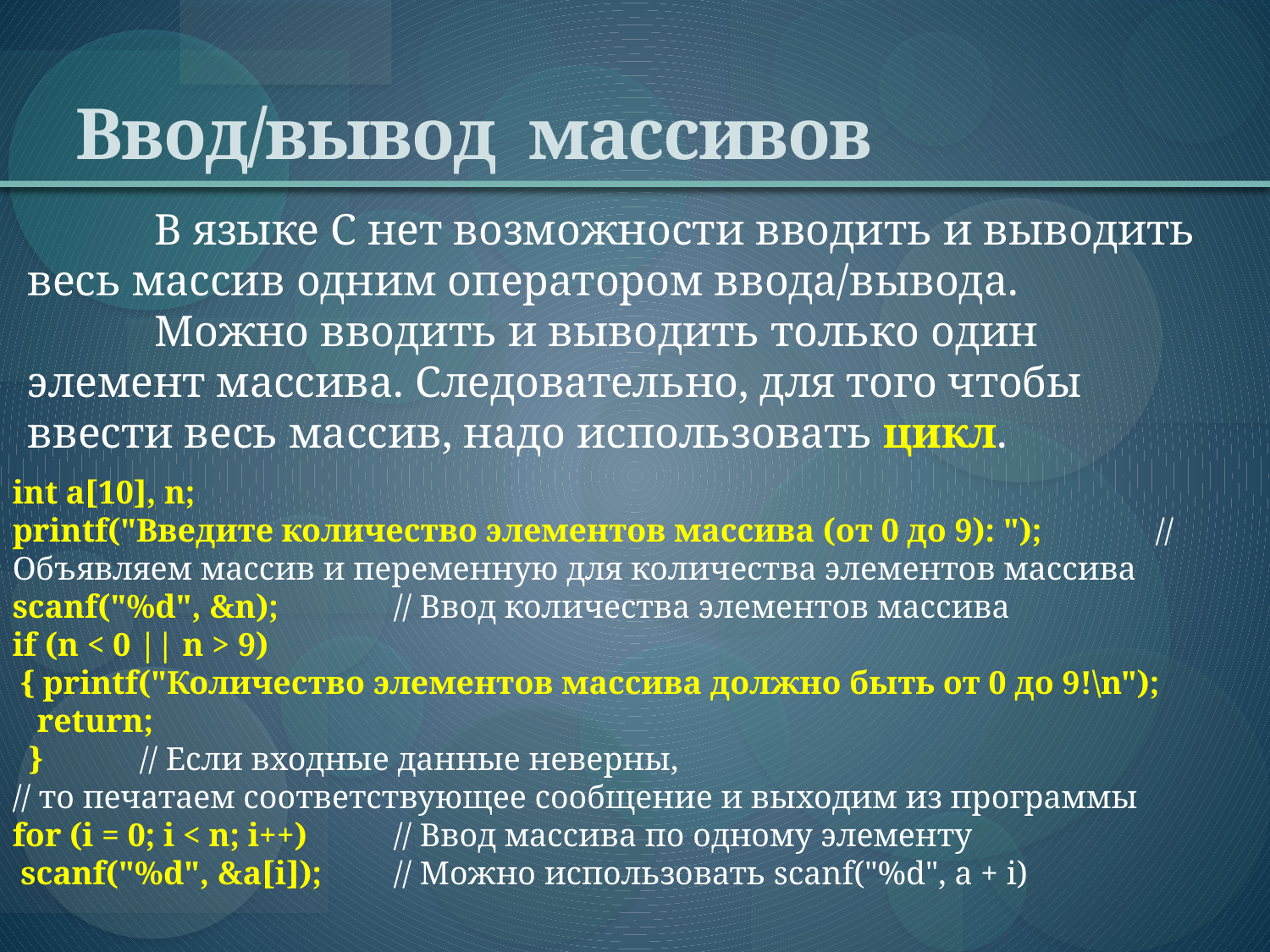

# Ввод/вывод  массивов
	В языке C нет возможности вводить и выводить весь массив одним оператором ввода/вывода.
 	Можно вводить и выводить только один элемент массива. Следовательно, для того чтобы ввести весь массив, надо использовать цикл.
int a[10], n;
printf("Введите количество элементов массива (от 0 до 9): "); 	// Объявляем массив и переменную для количества элементов массива
scanf("%d", &n);	// Ввод количества элементов массива
if (n < 0 || n > 9)
 { printf("Количество элементов массива должно быть от 0 до 9!\n");
   return;
  } 	// Если входные данные неверны,
// то печатаем соответствующее сообщение и выходим из программы
for (i = 0; i < n; i++) 	// Ввод массива по одному элементу
 scanf("%d", &a[i]); 	// Можно использовать scanf("%d", a + i)